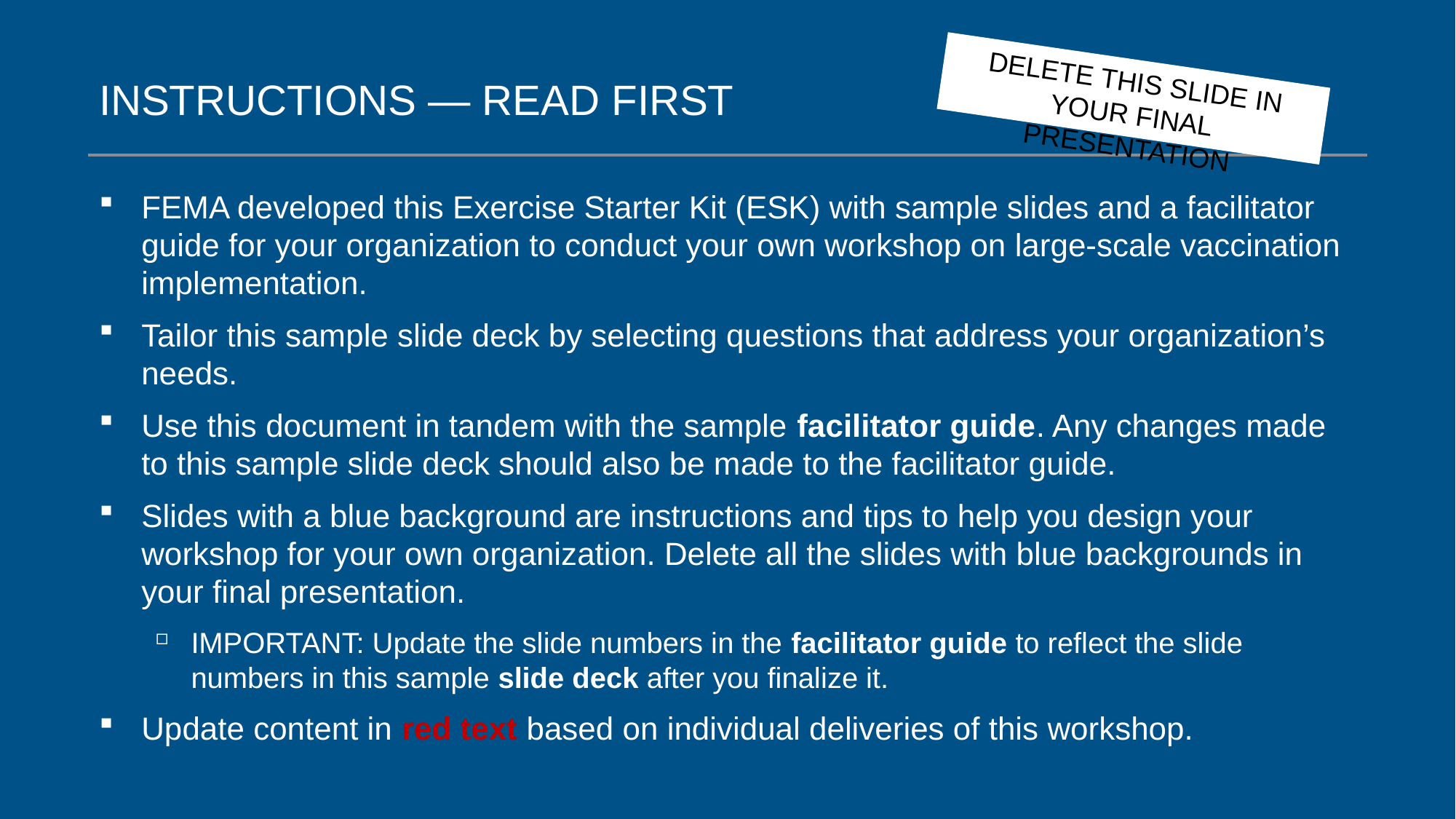

# INSTRUCTIONS — READ FIRST
DELETE THIS SLIDE IN YOUR FINAL PRESENTATION
FEMA developed this Exercise Starter Kit (ESK) with sample slides and a facilitator guide for your organization to conduct your own workshop on large-scale vaccination implementation.
Tailor this sample slide deck by selecting questions that address your organization’s needs.
Use this document in tandem with the sample facilitator guide. Any changes made to this sample slide deck should also be made to the facilitator guide.
Slides with a blue background are instructions and tips to help you design your workshop for your own organization. Delete all the slides with blue backgrounds in your final presentation.
IMPORTANT: Update the slide numbers in the facilitator guide to reflect the slide numbers in this sample slide deck after you finalize it.
Update content in red text based on individual deliveries of this workshop.